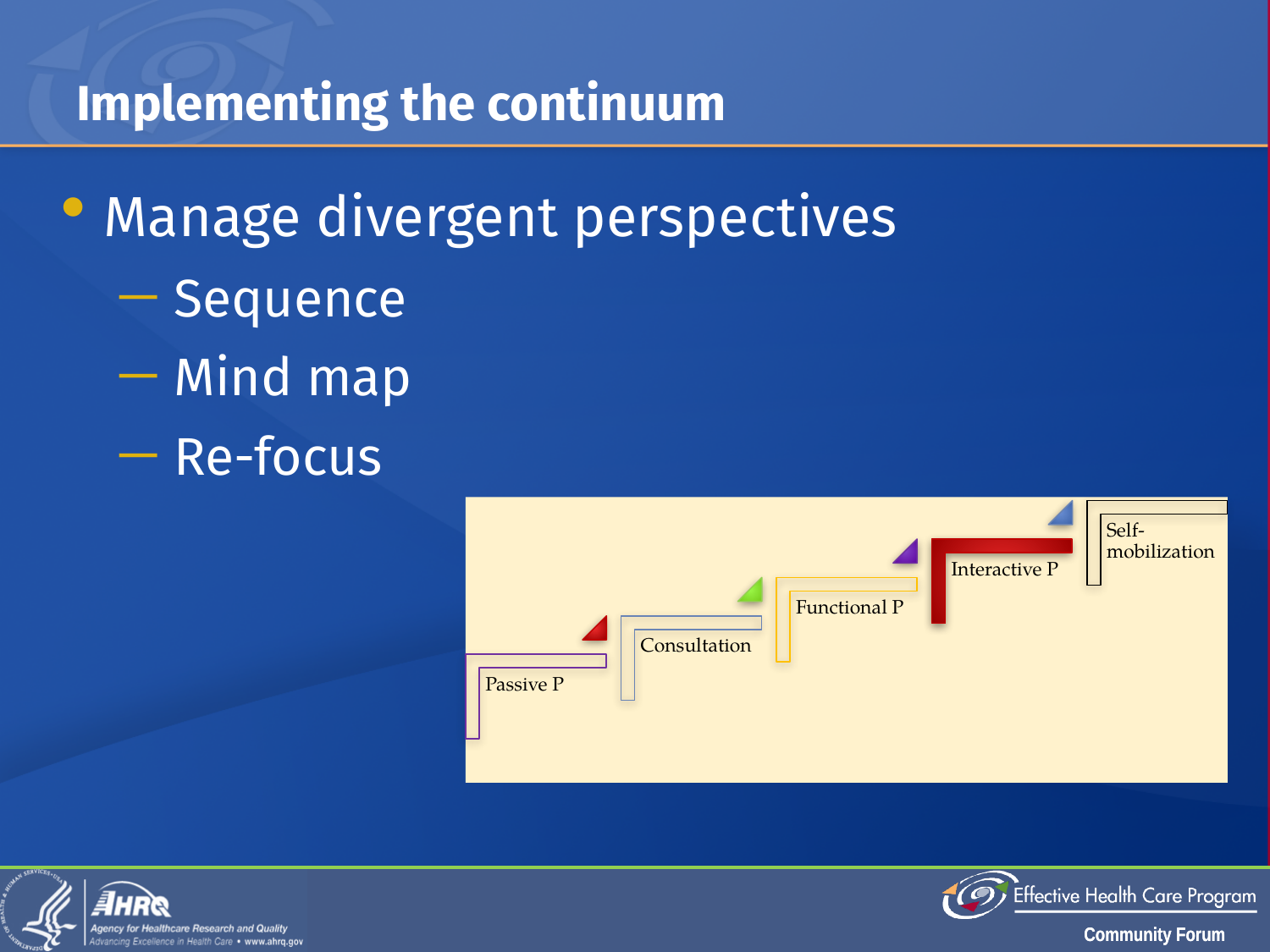

# Implementing the continuum
Manage divergent perspectives
 Sequence
 Mind map
 Re-focus

Passive P
Consultation
Functional P
Interactive P
Self-mobilization